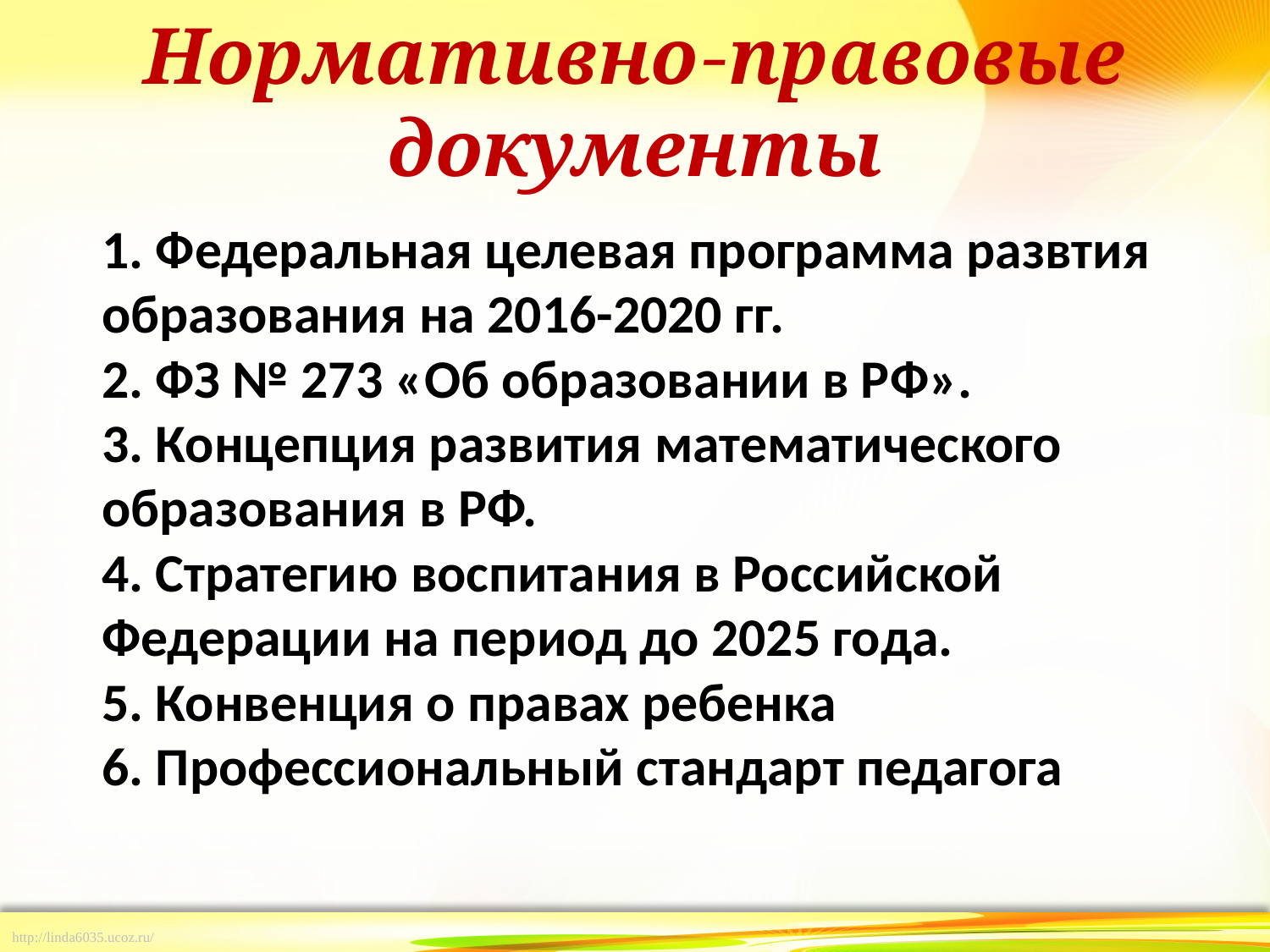

Нормативно-правовые документы
# 1. Федеральная целевая программа развтия образования на 2016-2020 гг. 2. ФЗ № 273 «Об образовании в РФ». 3. Концепция развития математического образования в РФ. 4. Стратегию воспитания в Российской Федерации на период до 2025 года. 5. Конвенция о правах ребенка 6. Профессиональный стандарт педагога